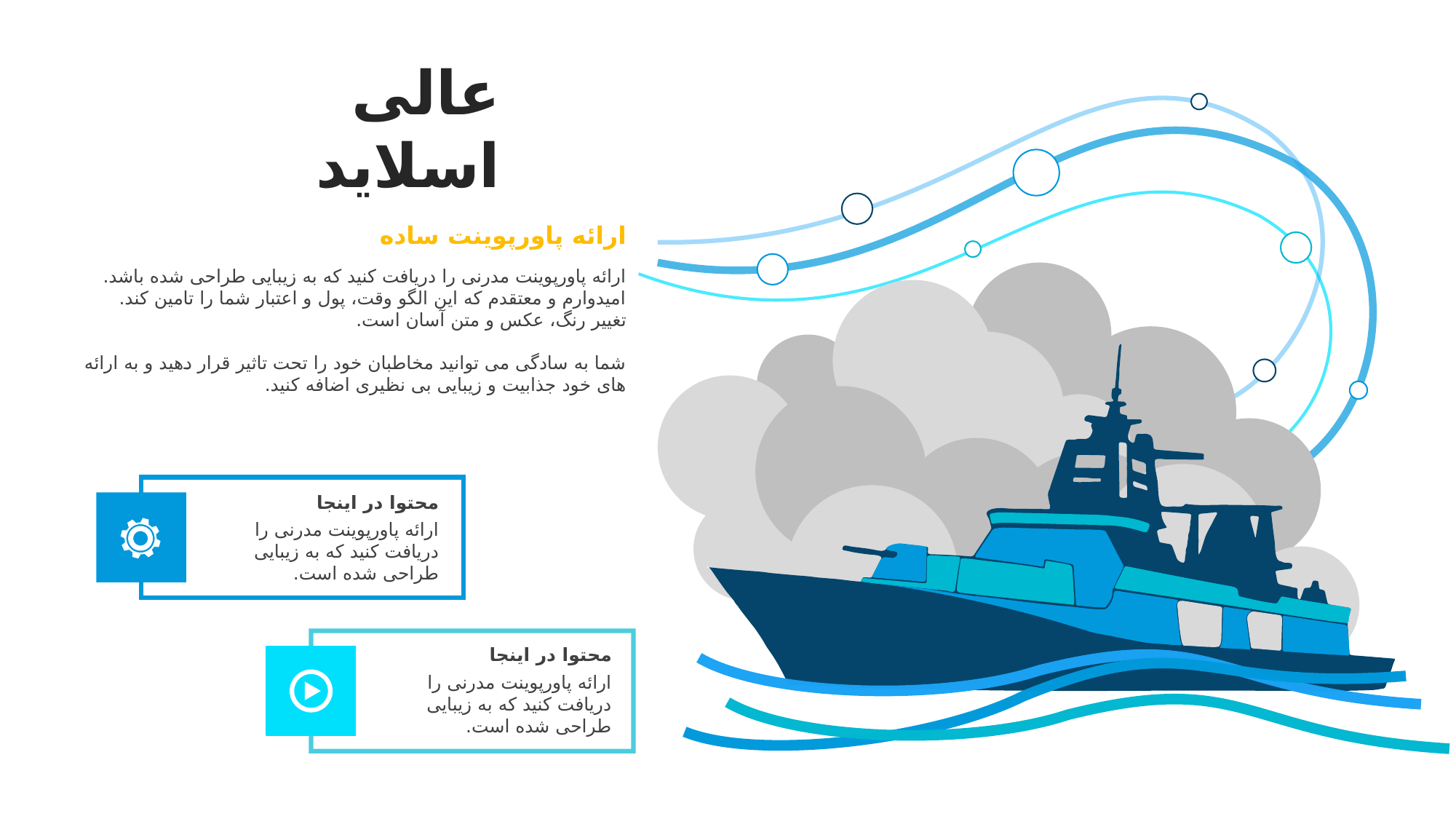

عالی
اسلاید

ارائه پاورپوینت ساده
ارائه پاورپوینت مدرنی را دریافت کنید که به زیبایی طراحی شده باشد. امیدوارم و معتقدم که این الگو وقت، پول و اعتبار شما را تامین کند. تغییر رنگ، عکس و متن آسان است.

شما به سادگی می توانید مخاطبان خود را تحت تاثیر قرار دهید و به ارائه های خود جذابیت و زیبایی بی نظیری اضافه کنید.

محتوا در اینجا
ارائه پاورپوینت مدرنی را دریافت کنید که به زیبایی طراحی شده است.

محتوا در اینجا
ارائه پاورپوینت مدرنی را دریافت کنید که به زیبایی طراحی شده است.